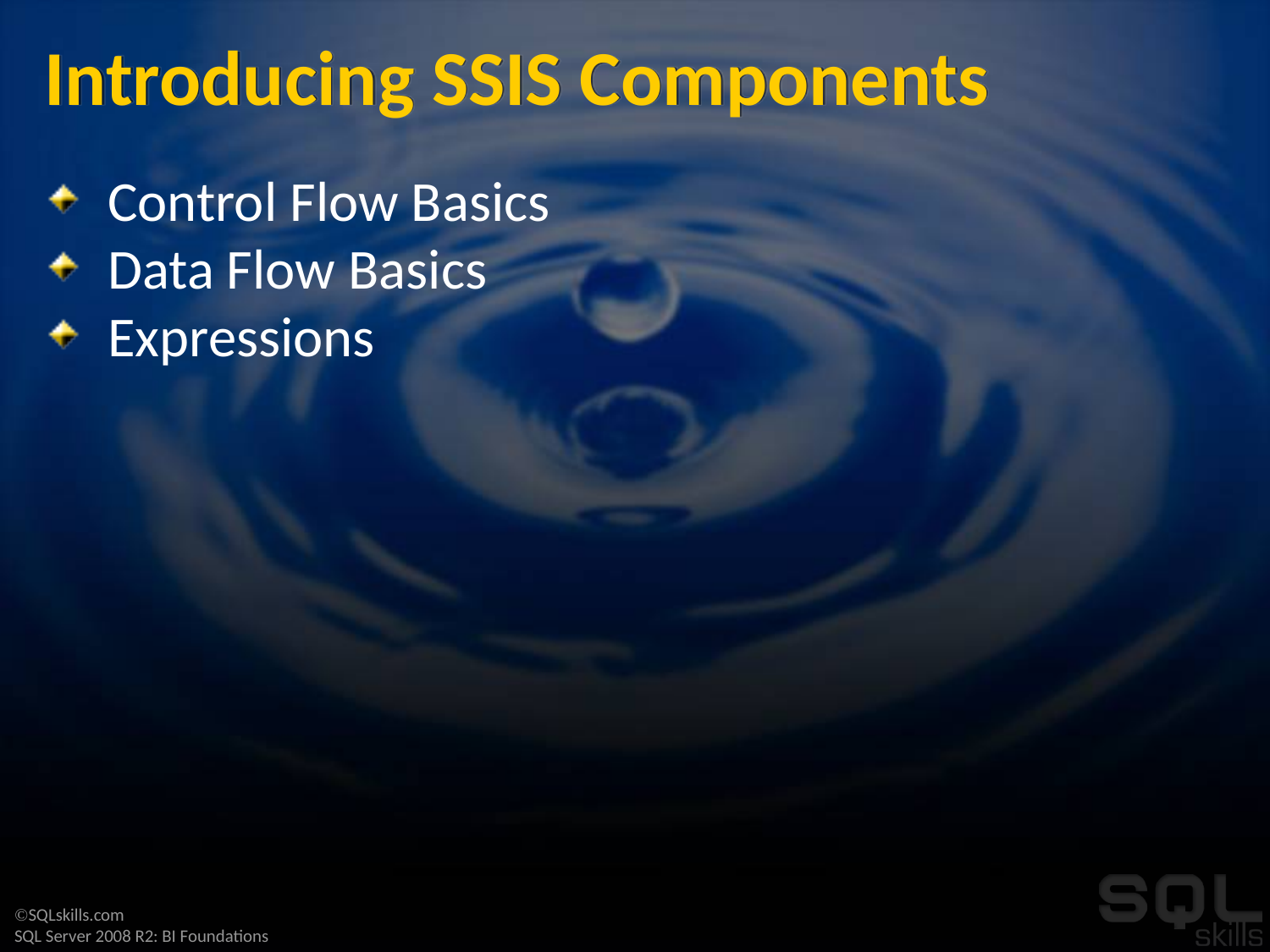

# Introducing SSIS Components
Control Flow Basics
Data Flow Basics
Expressions